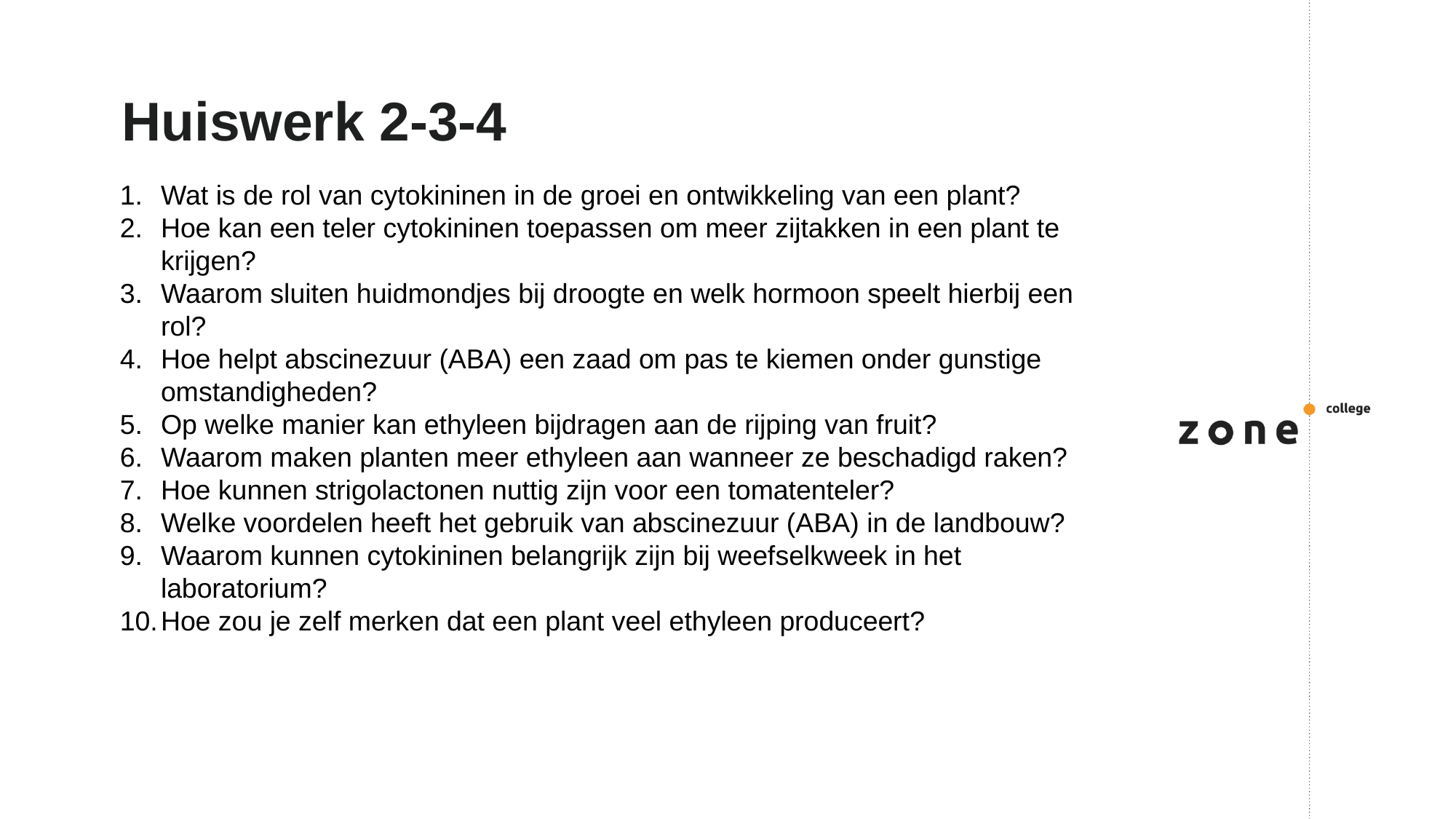

# Huiswerk 2-3-4
Wat is de rol van cytokininen in de groei en ontwikkeling van een plant?
Hoe kan een teler cytokininen toepassen om meer zijtakken in een plant te krijgen?
Waarom sluiten huidmondjes bij droogte en welk hormoon speelt hierbij een rol?
Hoe helpt abscinezuur (ABA) een zaad om pas te kiemen onder gunstige omstandigheden?
Op welke manier kan ethyleen bijdragen aan de rijping van fruit?
Waarom maken planten meer ethyleen aan wanneer ze beschadigd raken?
Hoe kunnen strigolactonen nuttig zijn voor een tomatenteler?
Welke voordelen heeft het gebruik van abscinezuur (ABA) in de landbouw?
Waarom kunnen cytokininen belangrijk zijn bij weefselkweek in het laboratorium?
Hoe zou je zelf merken dat een plant veel ethyleen produceert?